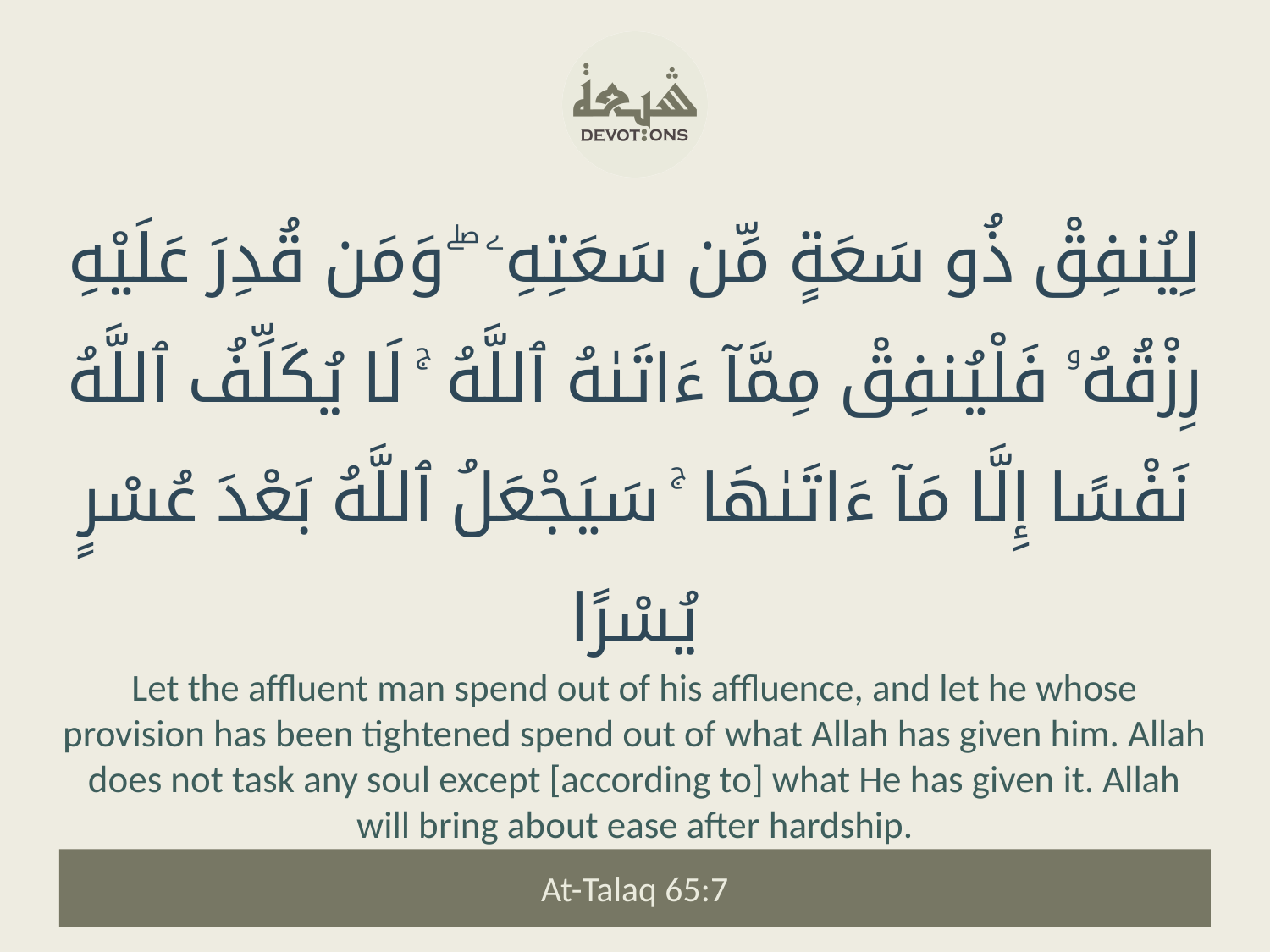

لِيُنفِقْ ذُو سَعَةٍ مِّن سَعَتِهِۦ ۖ وَمَن قُدِرَ عَلَيْهِ رِزْقُهُۥ فَلْيُنفِقْ مِمَّآ ءَاتَىٰهُ ٱللَّهُ ۚ لَا يُكَلِّفُ ٱللَّهُ نَفْسًا إِلَّا مَآ ءَاتَىٰهَا ۚ سَيَجْعَلُ ٱللَّهُ بَعْدَ عُسْرٍ يُسْرًا
Let the affluent man spend out of his affluence, and let he whose provision has been tightened spend out of what Allah has given him. Allah does not task any soul except [according to] what He has given it. Allah will bring about ease after hardship.
At-Talaq 65:7